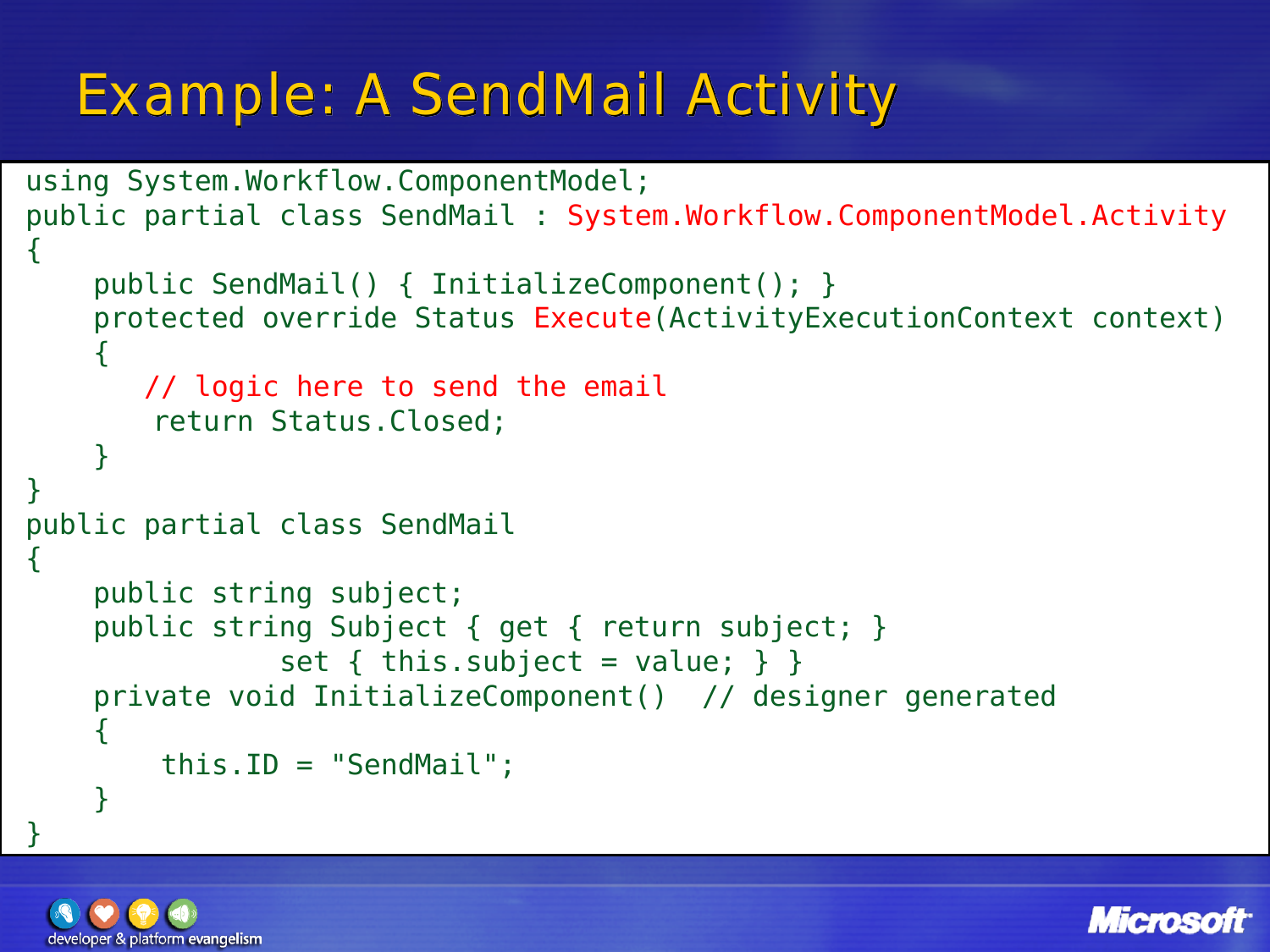

# Example: A SendMail Activity
using System.Workflow.ComponentModel;
public partial class SendMail : System.Workflow.ComponentModel.Activity
{
    public SendMail() { InitializeComponent(); }
    protected override Status Execute(ActivityExecutionContext context)
    {
       // logic here to send the email
	return Status.Closed;
    }
}
public partial class SendMail
{
    public string subject;
    public string Subject { get { return subject; }
		set { this.subject = value; } }
    private void InitializeComponent()  // designer generated
    {
        this.ID = "SendMail";
    }
}